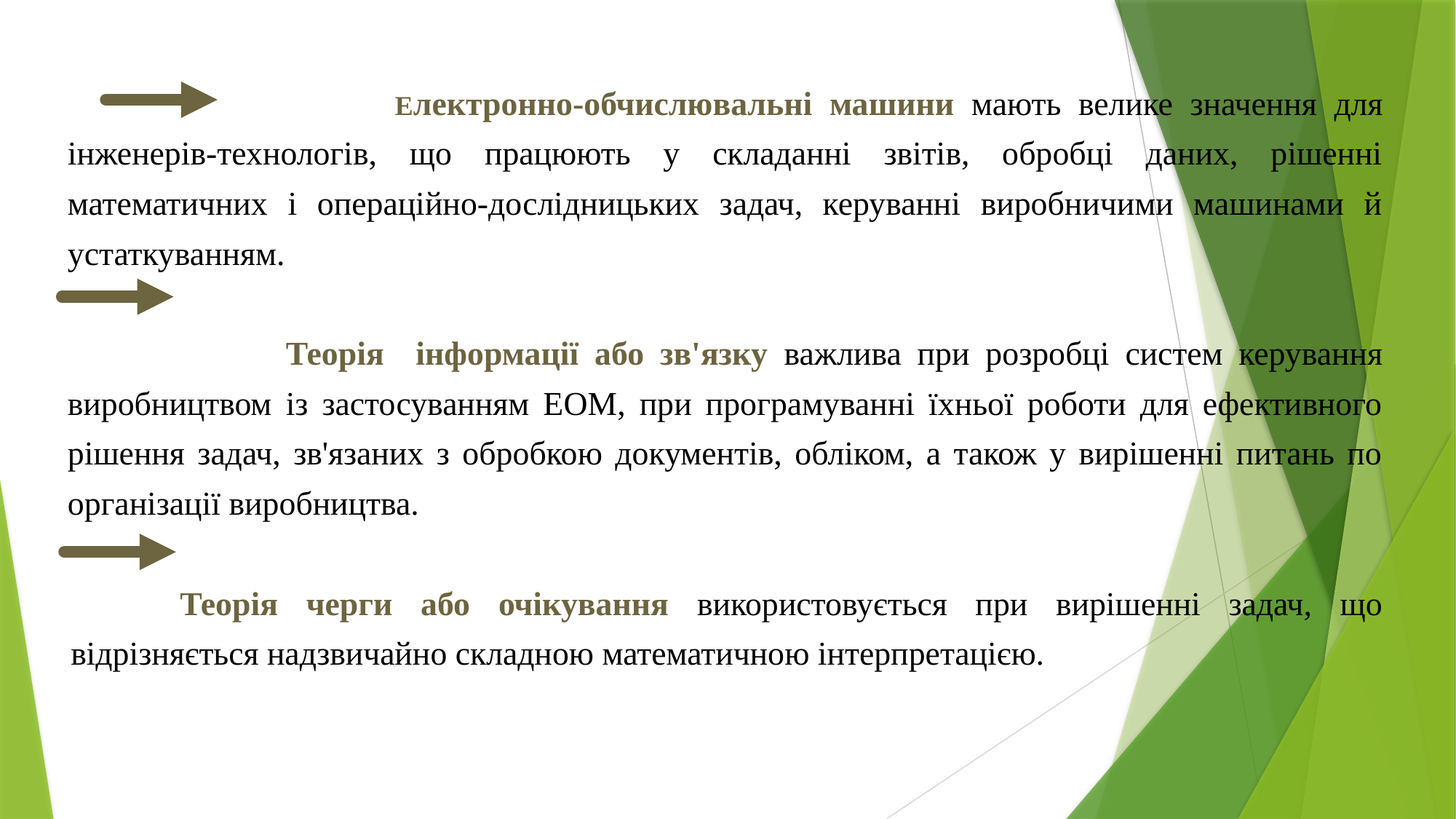

Електронно-обчислювальні машини мають велике значення для інженерів-технологів, що працюють у складанні звітів, обробці даних, рішенні математичних і операційно-дослідницьких задач, керуванні виробничими машинами й устаткуванням.

		Теорія  інформації або зв'язку важлива при розробці систем керування виробництвом із застосуванням ЕОМ, при програмуванні їхньої роботи для ефективного рішення задач, зв'язаних з обробкою документів, обліком, а також у вирішенні питань по організації виробництва.

	Теорія черги або очікування використовується при вирішенні задач, що відрізняється надзвичайно складною математичною інтерпретацією.